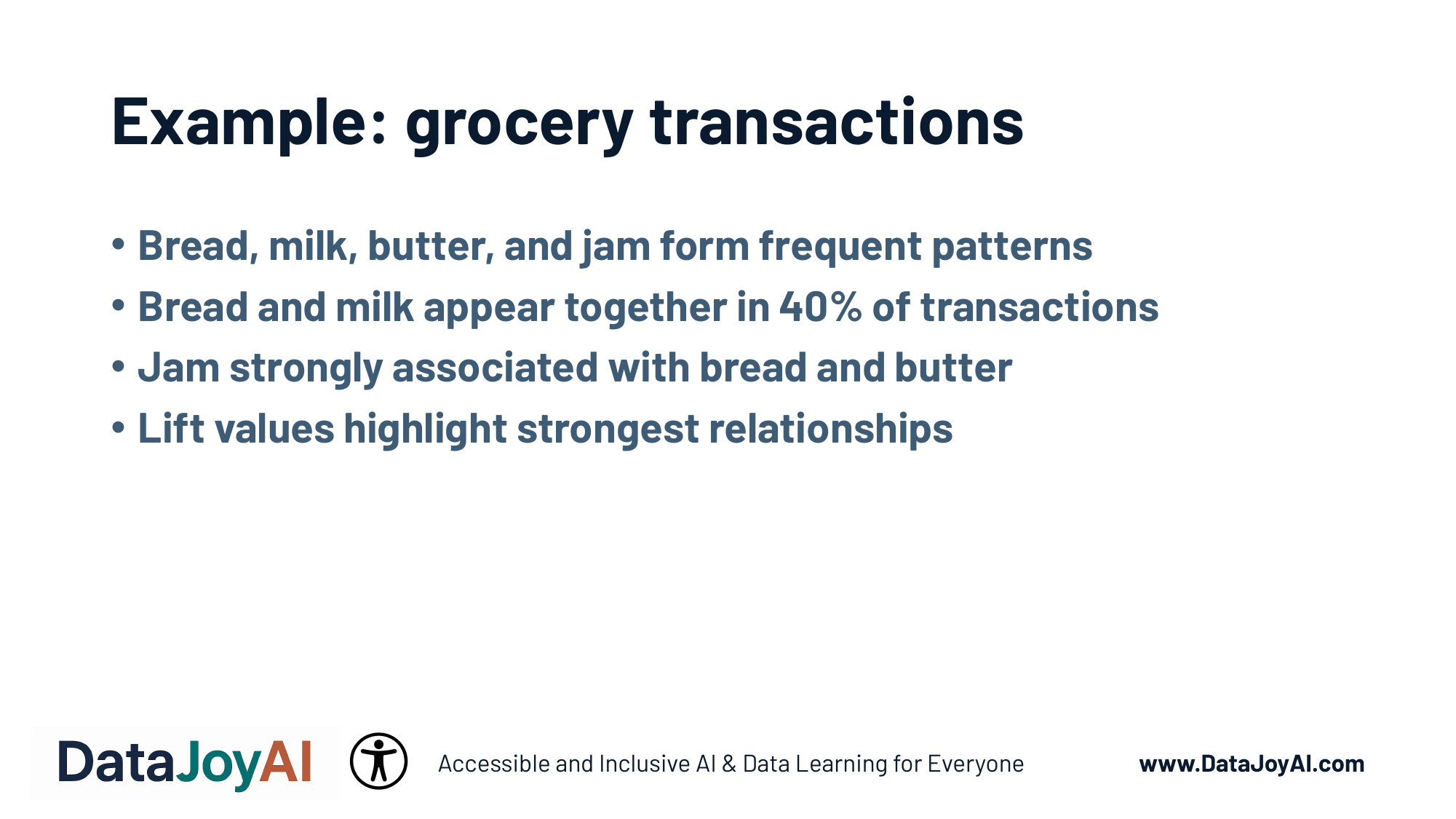

# Example: grocery transactions
Bread, milk, butter, and jam form frequent patterns
Bread and milk appear together in 40% of transactions
Jam strongly associated with bread and butter
Lift values highlight strongest relationships